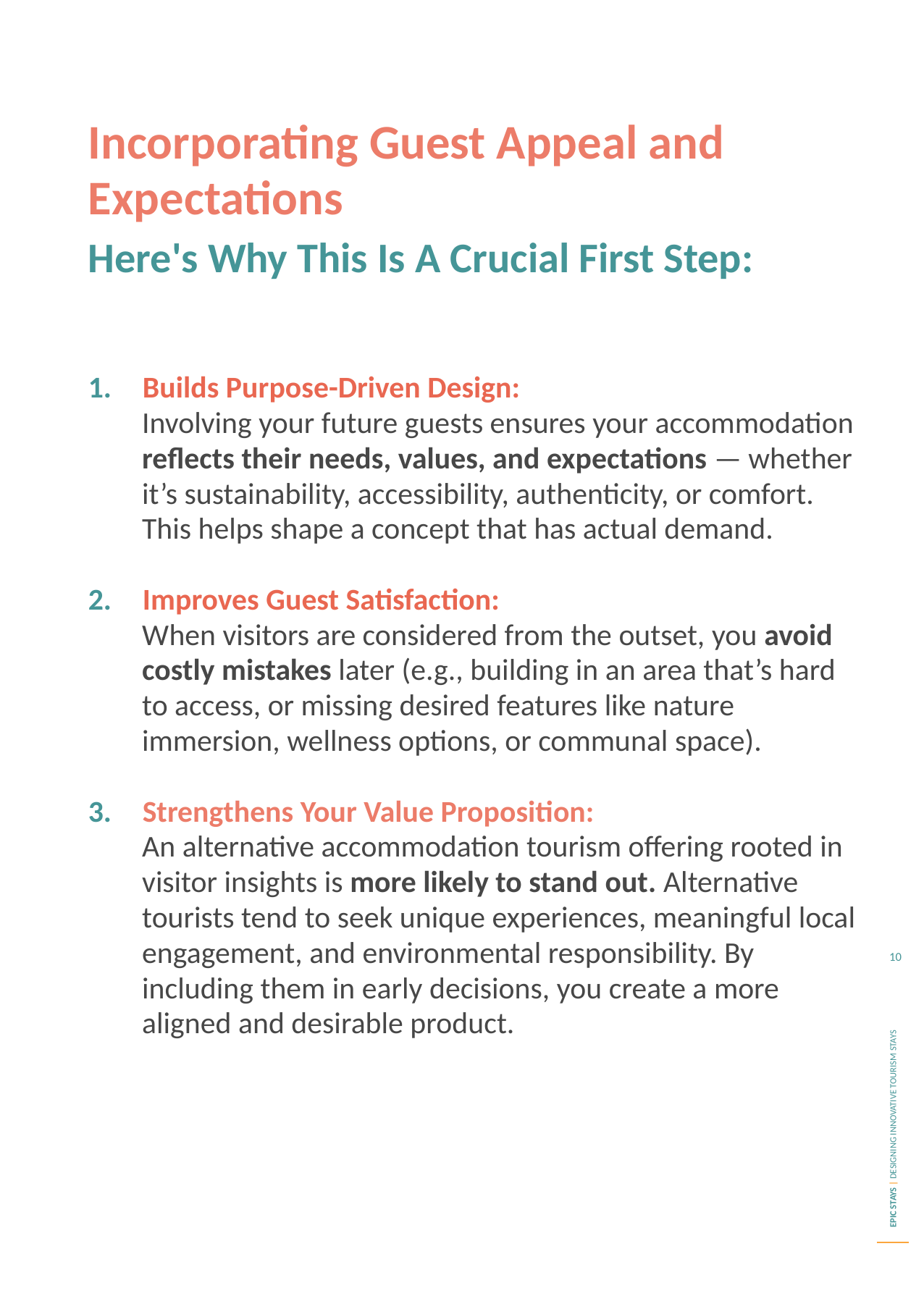

Incorporating Guest Appeal and Expectations
Here's Why This Is A Crucial First Step:
Builds Purpose-Driven Design:
Involving your future guests ensures your accommodation reflects their needs, values, and expectations — whether it’s sustainability, accessibility, authenticity, or comfort. This helps shape a concept that has actual demand.

Improves Guest Satisfaction:
When visitors are considered from the outset, you avoid costly mistakes later (e.g., building in an area that’s hard to access, or missing desired features like nature immersion, wellness options, or communal space).

Strengthens Your Value Proposition:
An alternative accommodation tourism offering rooted in visitor insights is more likely to stand out. Alternative tourists tend to seek unique experiences, meaningful local engagement, and environmental responsibility. By including them in early decisions, you create a more aligned and desirable product.

10